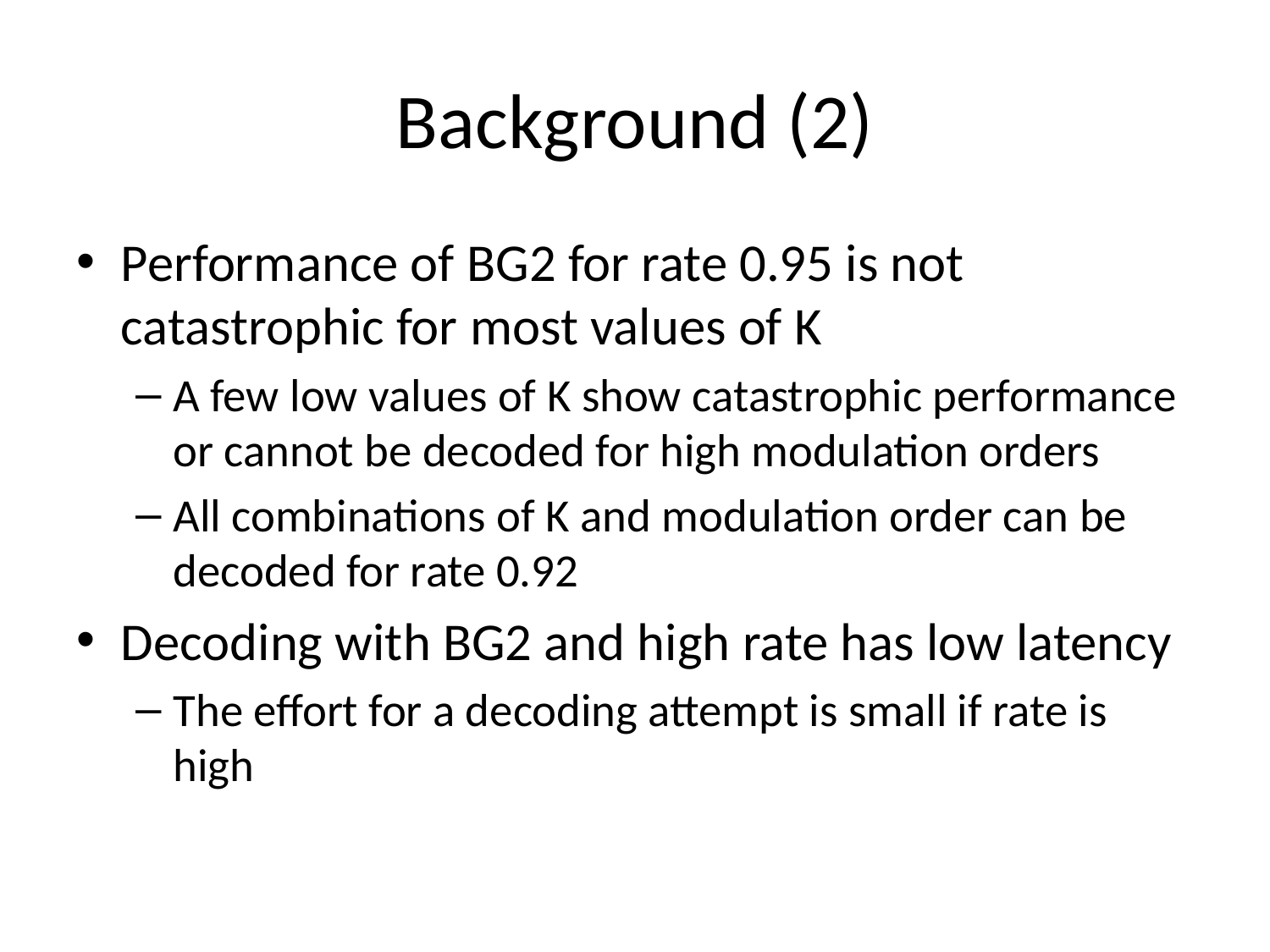

# Background (2)
Performance of BG2 for rate 0.95 is not catastrophic for most values of K
A few low values of K show catastrophic performance or cannot be decoded for high modulation orders
All combinations of K and modulation order can be decoded for rate 0.92
Decoding with BG2 and high rate has low latency
The effort for a decoding attempt is small if rate is high